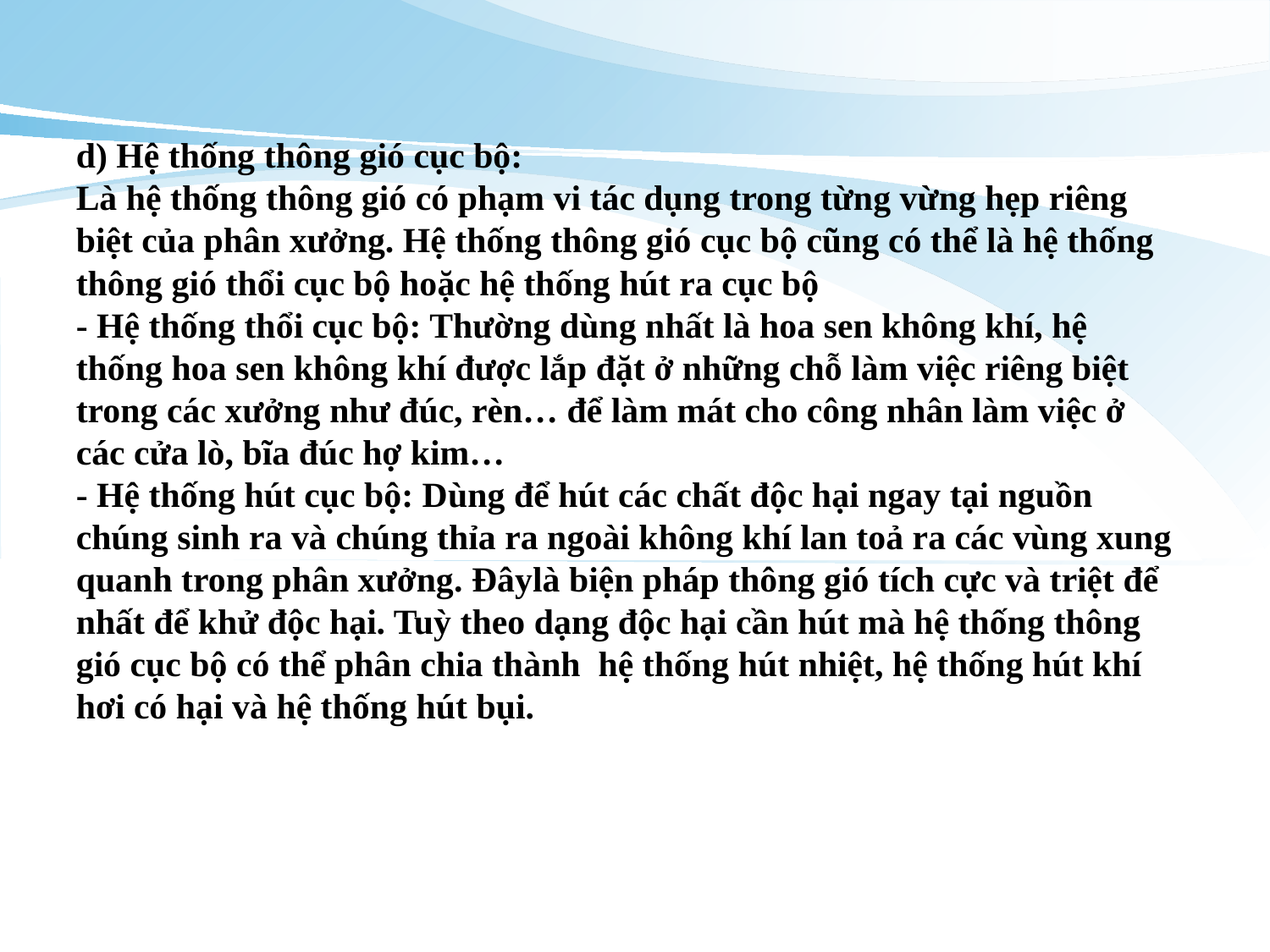

d) Hệ thống thông gió cục bộ:
Là hệ thống thông gió có phạm vi tác dụng trong từng vừng hẹp riêng biệt của phân xưởng. Hệ thống thông gió cục bộ cũng có thể là hệ thống thông gió thổi cục bộ hoặc hệ thống hút ra cục bộ
- Hệ thống thổi cục bộ: Thường dùng nhất là hoa sen không khí, hệ thống hoa sen không khí được lắp đặt ở những chỗ làm việc riêng biệt trong các xưởng như đúc, rèn… để làm mát cho công nhân làm việc ở các cửa lò, bĩa đúc hợ kim…
- Hệ thống hút cục bộ: Dùng để hút các chất độc hại ngay tại nguồn chúng sinh ra và chúng thỉa ra ngoài không khí lan toả ra các vùng xung quanh trong phân xưởng. Đâylà biện pháp thông gió tích cực và triệt để nhất để khử độc hại. Tuỳ theo dạng độc hại cần hút mà hệ thống thông gió cục bộ có thể phân chia thành  hệ thống hút nhiệt, hệ thống hút khí hơi có hại và hệ thống hút bụi.